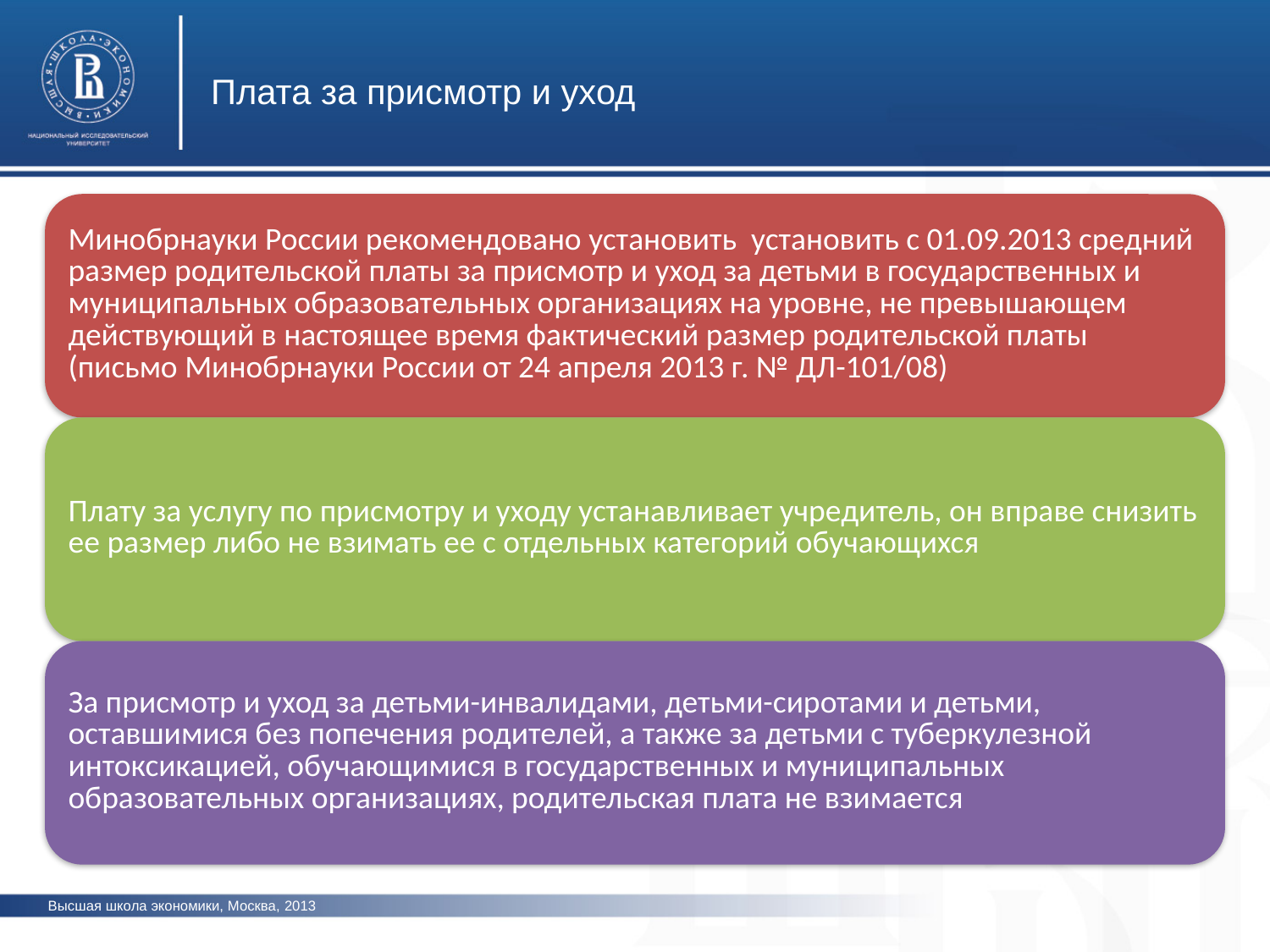

Плата за присмотр и уход
Минобрнауки России рекомендовано установить  установить с 01.09.2013 средний размер родительской платы за присмотр и уход за детьми в государственных и муниципальных образовательных организациях на уровне, не превышающем действующий в настоящее время фактический размер родительской платы  (письмо Минобрнауки России от 24 апреля 2013 г. № ДЛ-101/08)
Плату за услугу по присмотру и уходу устанавливает учредитель, он вправе снизить ее размер либо не взимать ее с отдельных категорий обучающихся
За присмотр и уход за детьми-инвалидами, детьми-сиротами и детьми, оставшимися без попечения родителей, а также за детьми с туберкулезной интоксикацией, обучающимися в государственных и муниципальных образовательных организациях, родительская плата не взимается
Высшая школа экономики, Москва, 2013